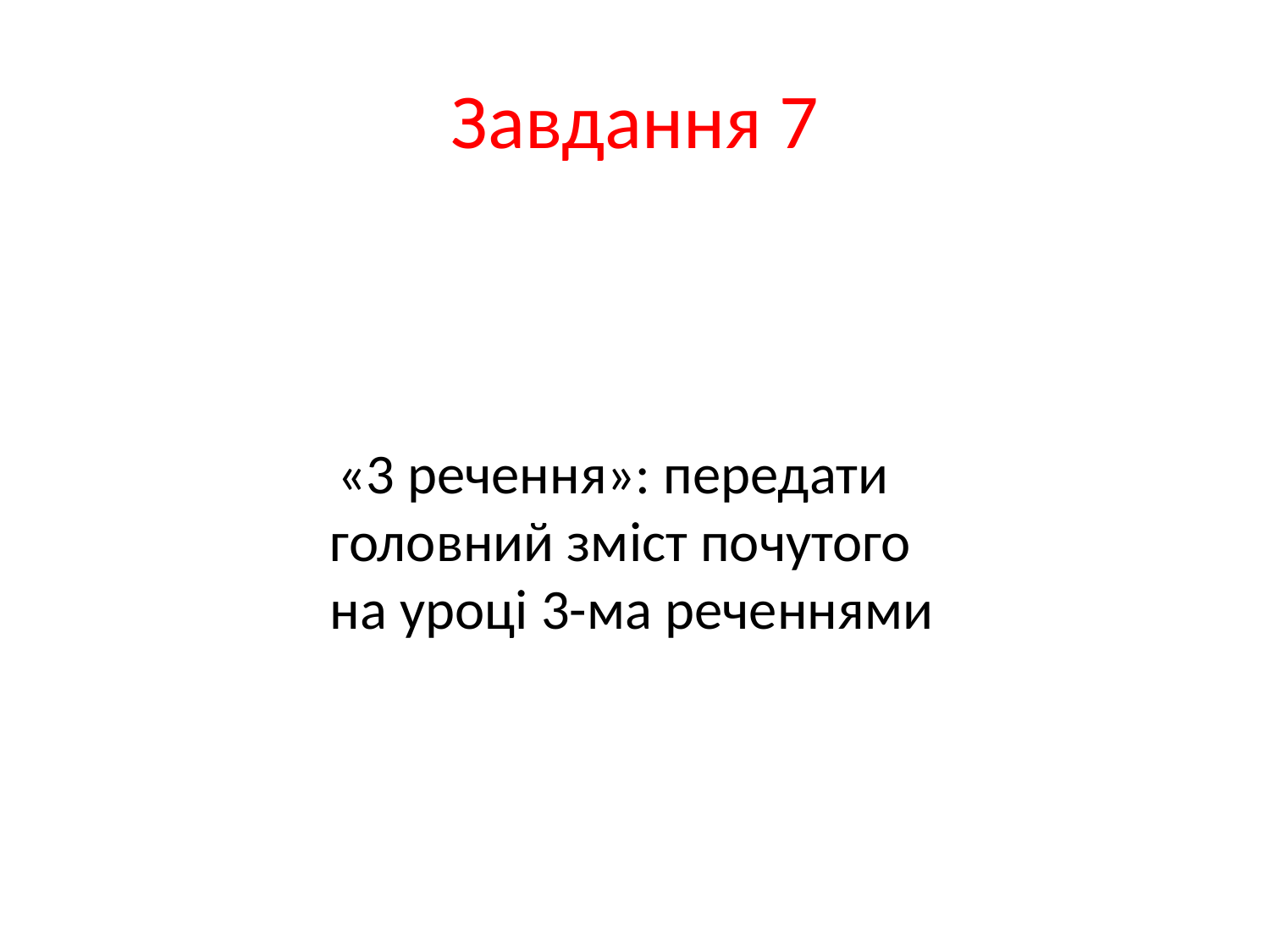

# Завдання 7
 «3 речення»: передати головний зміст почутого на уроці 3-ма реченнями